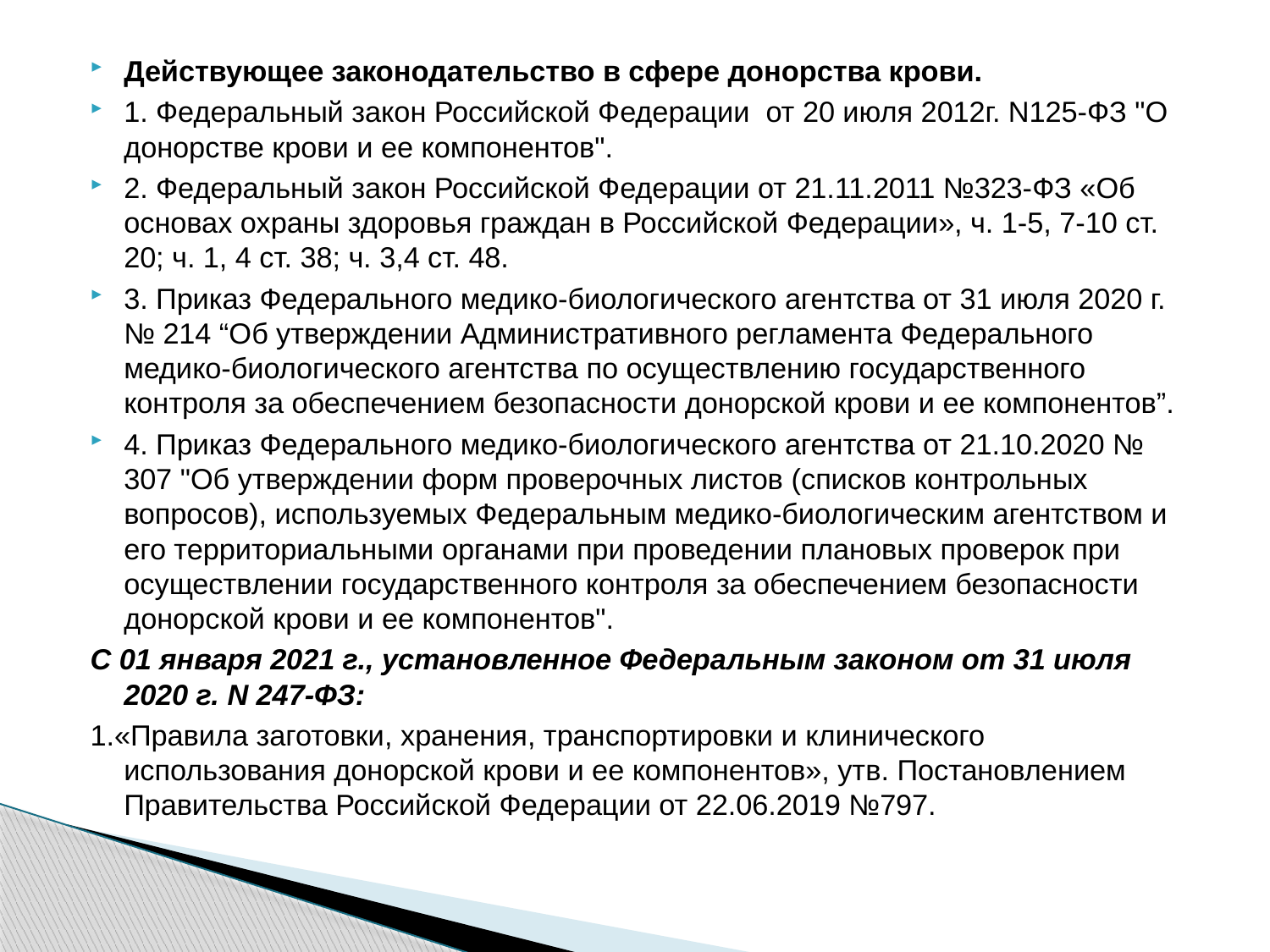

Действующее законодательство в сфере донорства крови.
1. Федеральный закон Российской Федерации  от 20 июля 2012г. N125-ФЗ "О донорстве крови и ее компонентов".
2. Федеральный закон Российской Федерации от 21.11.2011 №323-ФЗ «Об основах охраны здоровья граждан в Российской Федерации», ч. 1-5, 7-10 ст. 20; ч. 1, 4 ст. 38; ч. 3,4 ст. 48.
3. Приказ Федерального медико-биологического агентства от 31 июля 2020 г. № 214 “Об утверждении Административного регламента Федерального медико-биологического агентства по осуществлению государственного контроля за обеспечением безопасности донорской крови и ее компонентов”.
4. Приказ Федерального медико-биологического агентства от 21.10.2020 № 307 "Об утверждении форм проверочных листов (списков контрольных вопросов), используемых Федеральным медико-биологическим агентством и его территориальными органами при проведении плановых проверок при осуществлении государственного контроля за обеспечением безопасности донорской крови и ее компонентов".
С 01 января 2021 г., установленное Федеральным законом от 31 июля 2020 г. N 247-ФЗ:
1.«Правила заготовки, хранения, транспортировки и клинического использования донорской крови и ее компонентов», утв. Постановлением Правительства Российской Федерации от 22.06.2019 №797.